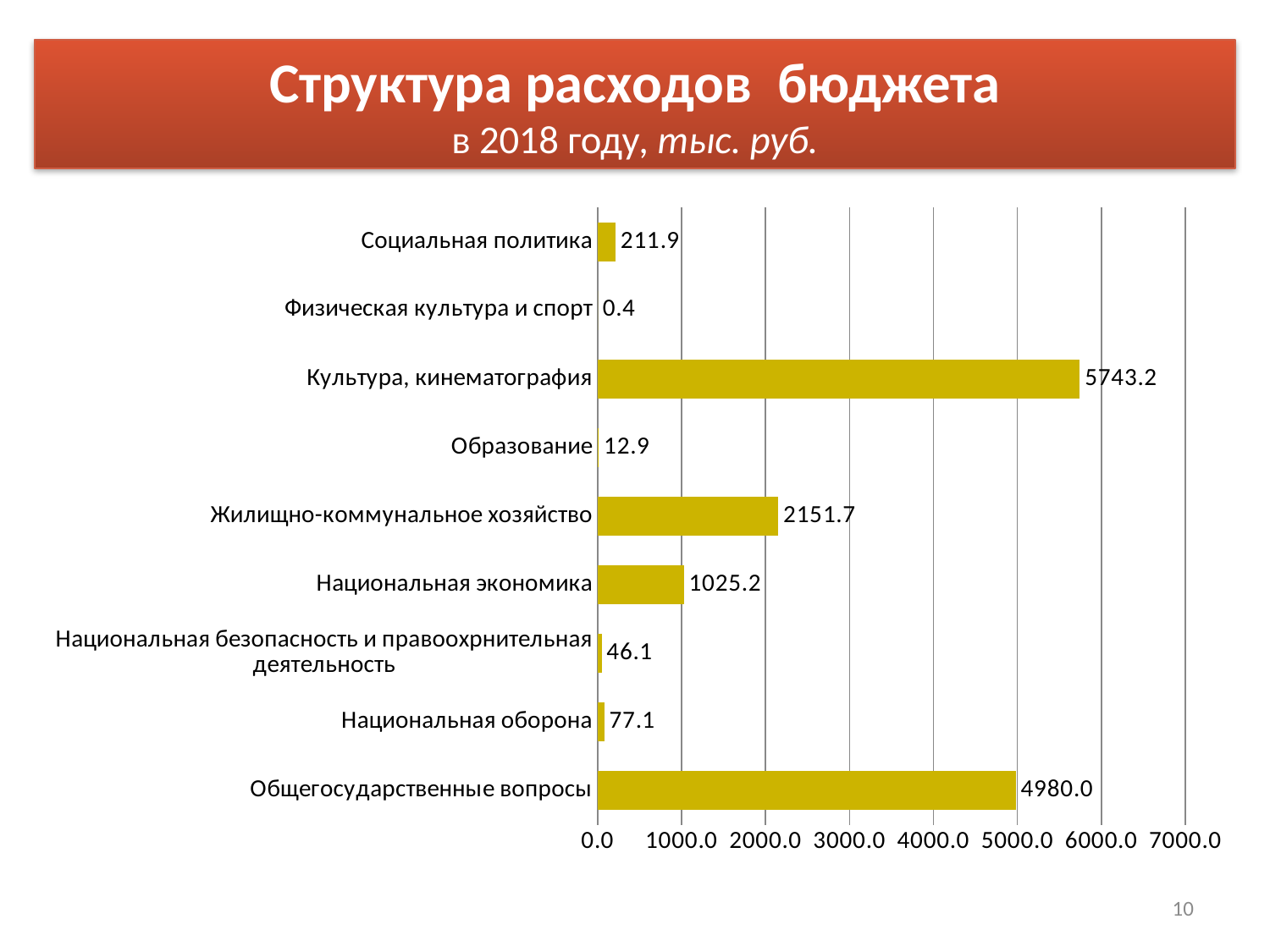

# Структура расходов  бюджета в 2018 году, тыс. руб.

### Chart

| Category | План |
|---|---|
| Общегосударственные вопросы | 4980.0 |
| Национальная оборона | 77.1 |
| Национальная безопасность и правоохрнительная деятельность | 46.1 |
| Национальная экономика | 1025.2 |
| Жилищно-коммунальное хозяйство | 2151.7 |
| Образование | 12.9 |
| Культура, кинематография | 5743.2 |
| Физическая культура и спорт | 0.4 |
| Социальная политика | 211.9 |
10